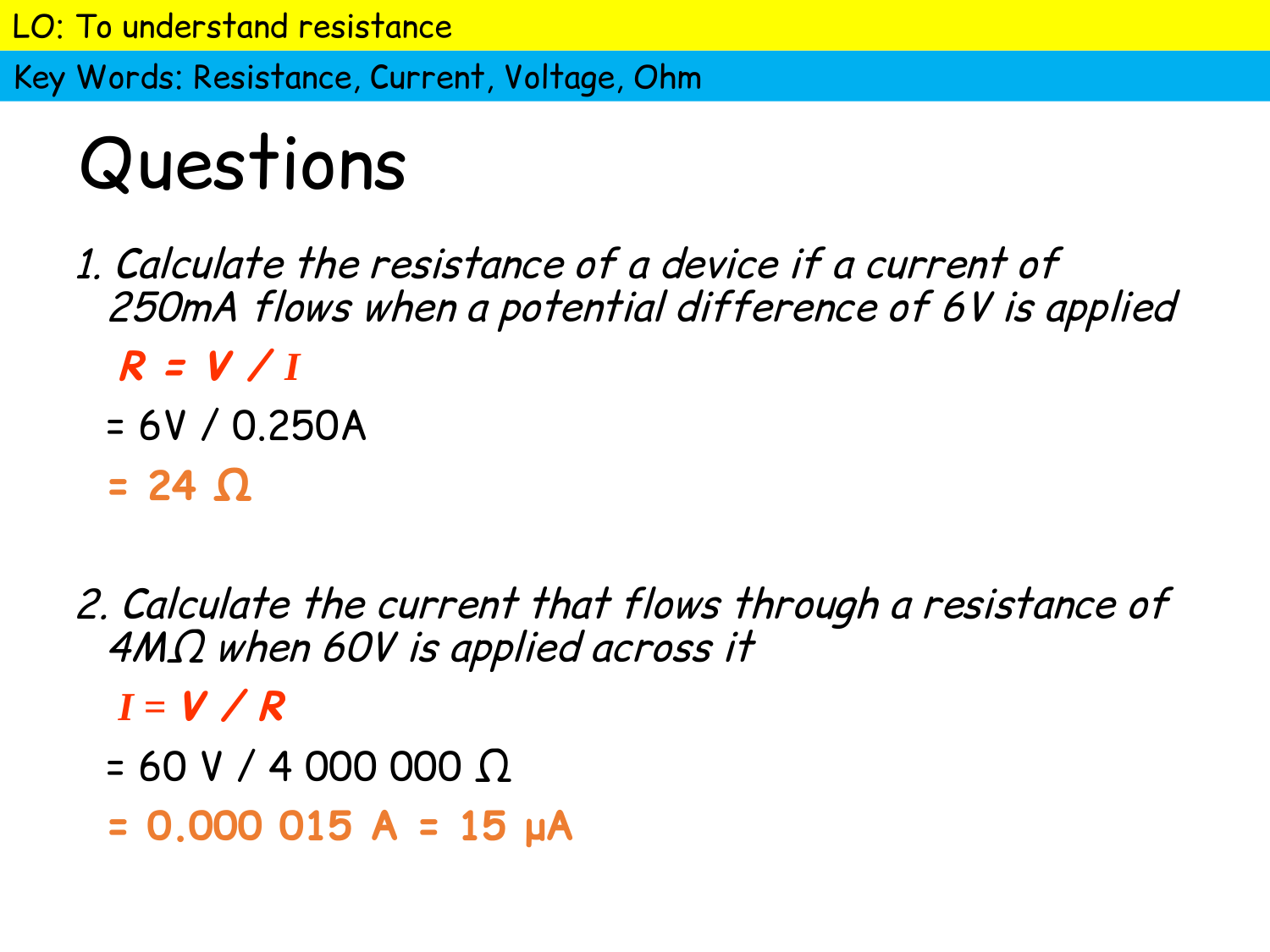

# Questions
1. Calculate the resistance of a device if a current of 250mA flows when a potential difference of 6V is applied
				 R = V / I
				= 6V / 0.250A
				= 24 Ω

2. Calculate the current that flows through a resistance of 4MΩ when 60V is applied across it
				 I = V / R
				= 60 V / 4 000 000 Ω
				= 0.000 015 A = 15 μA